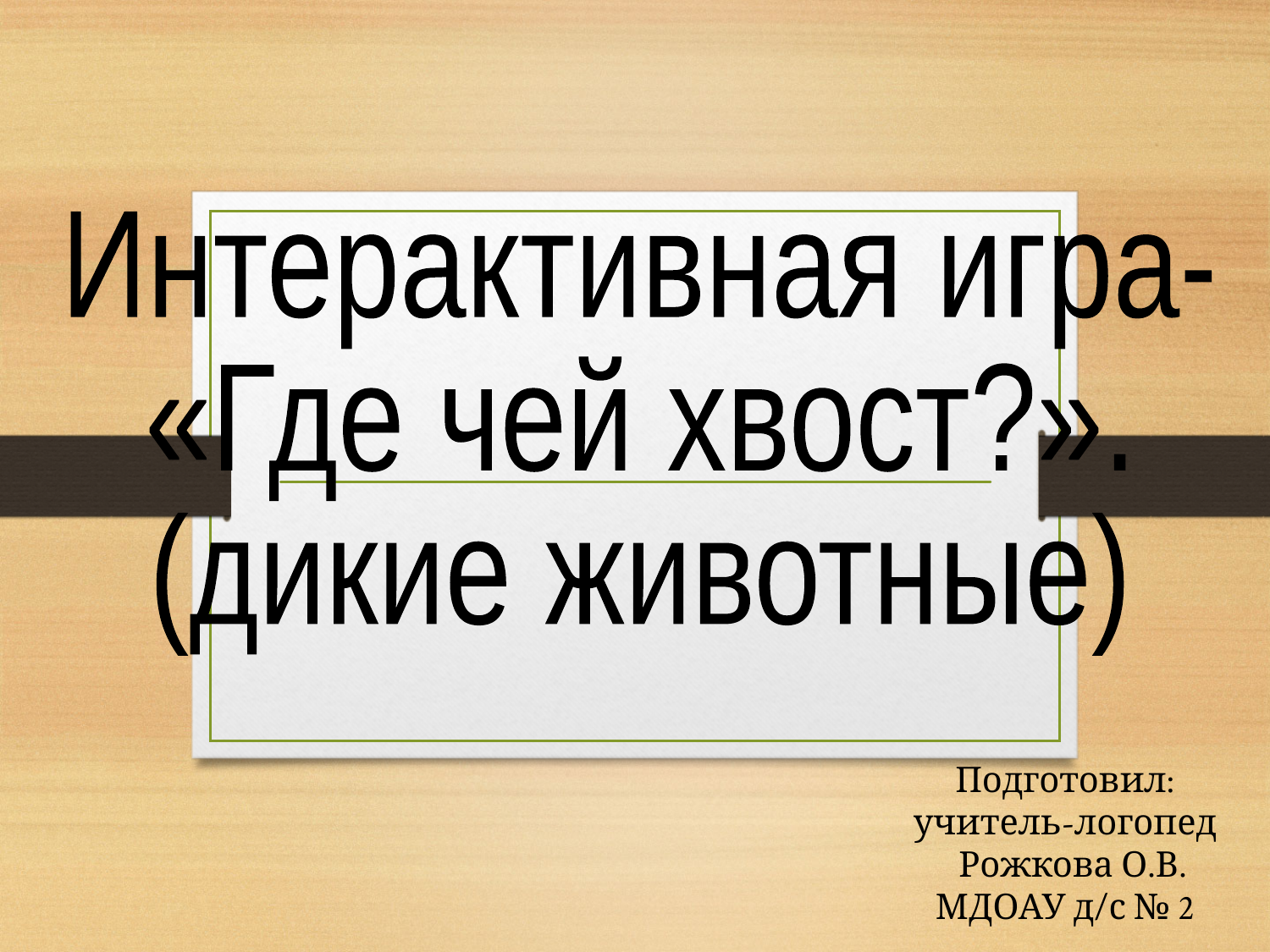

Интерактивная игра-
«Где чей хвост?».
(дикие животные)
Подготовил:
учитель-логопед
 Рожкова О.В.
МДОАУ д/с № 2